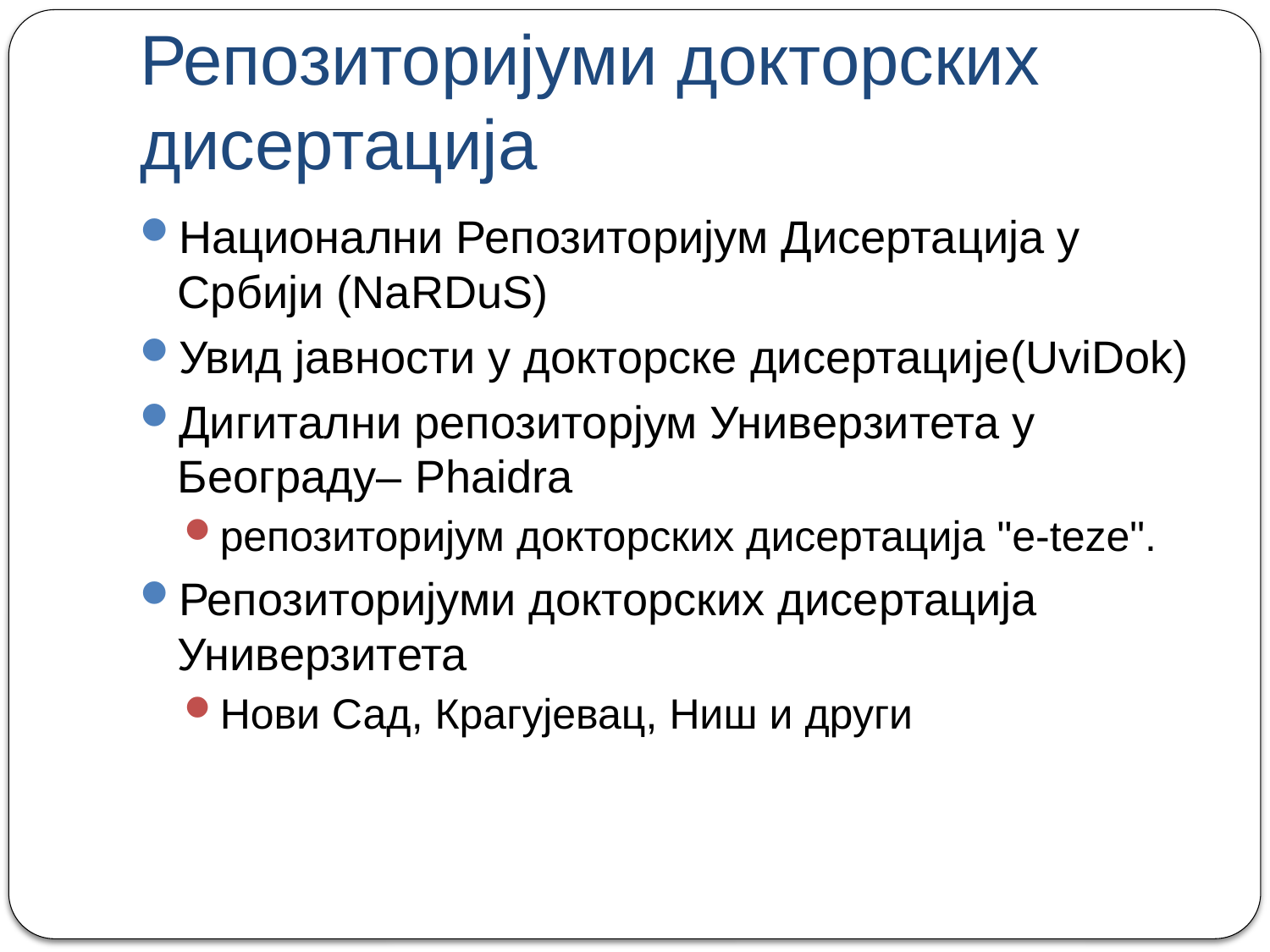

# Репозиторијуми докторских дисертација
Национални Репозиторијум Дисертација у Србији (NaRDuS)
Увид јавности у докторске дисертације(UviDok)
Дигитални репозиторјум Универзитета у Београду– Phaidra
репозиторијум докторских дисертација "e-teze".
Репозиторијуми докторских дисертација Универзитета
Нови Сад, Крагујевац, Ниш и други